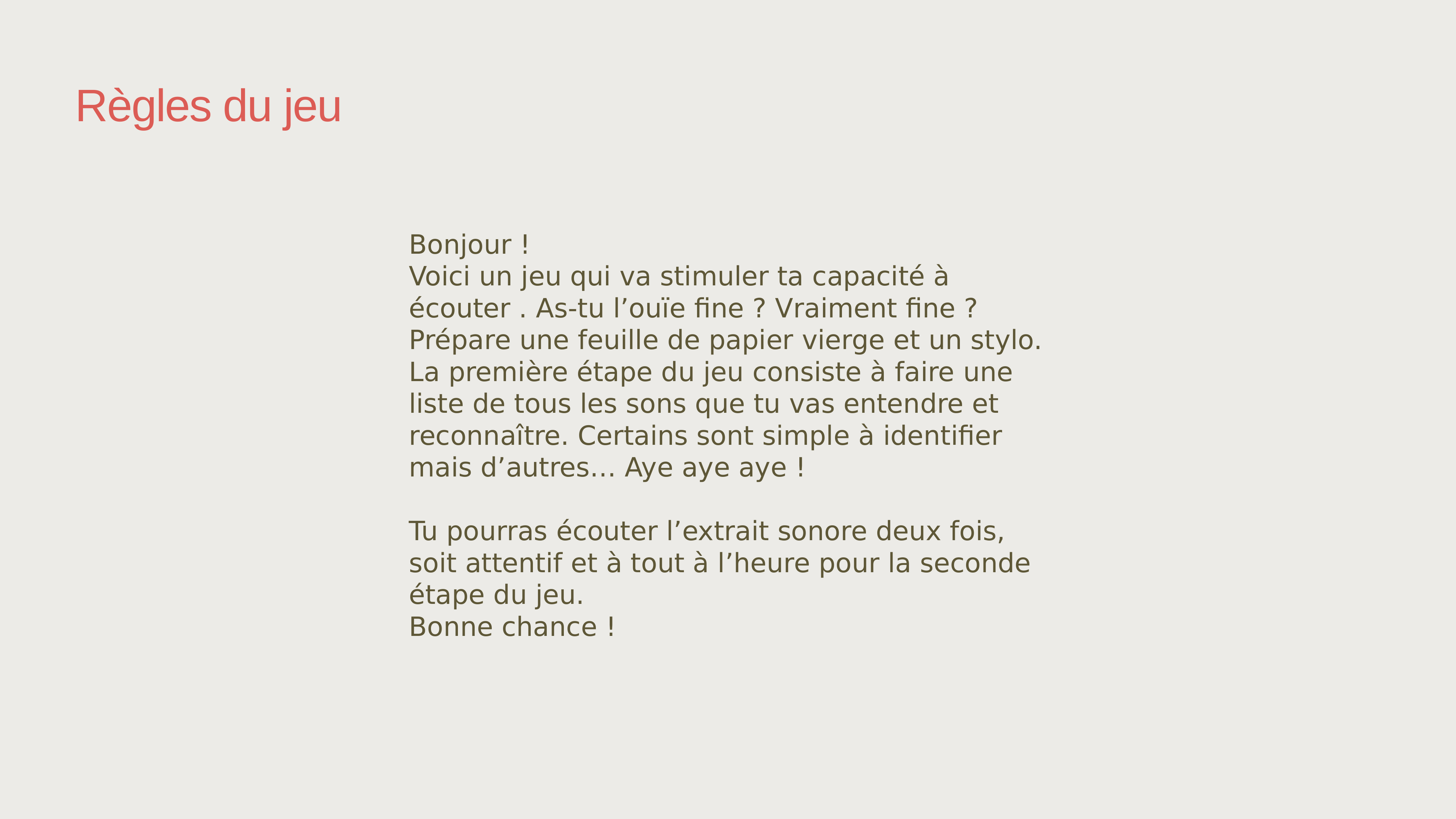

# Règles du jeu
Bonjour !
Voici un jeu qui va stimuler ta capacité à écouter . As-tu l’ouïe fine ? Vraiment fine ?
Prépare une feuille de papier vierge et un stylo.
La première étape du jeu consiste à faire une liste de tous les sons que tu vas entendre et reconnaître. Certains sont simple à identifier mais d’autres… Aye aye aye !

Tu pourras écouter l’extrait sonore deux fois, soit attentif et à tout à l’heure pour la seconde étape du jeu.
Bonne chance !